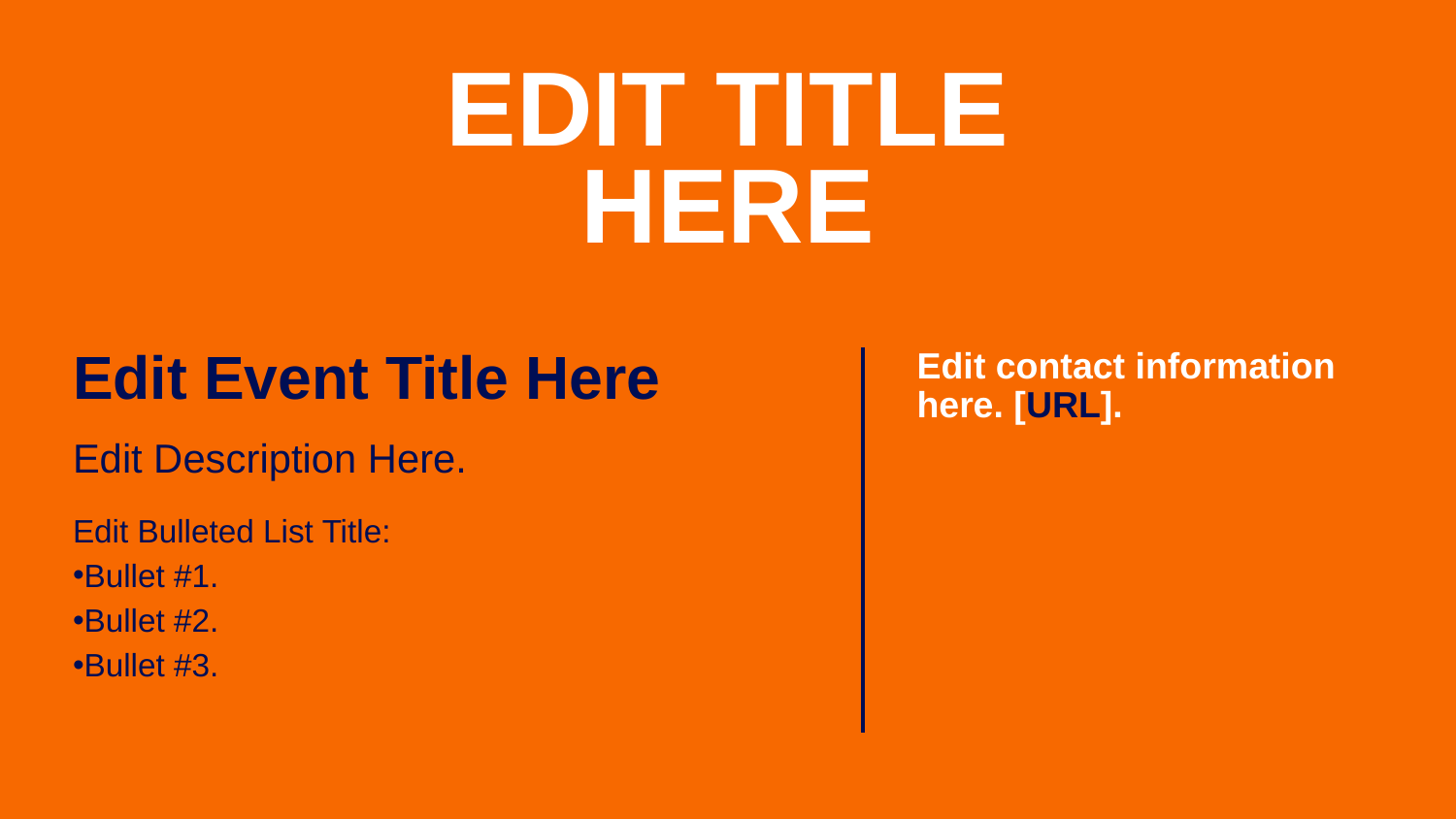

# EDIT TITLE HERE
Edit contact information here. [URL].

Edit Event Title Here
Edit Description Here.
Edit Bulleted List Title:
Bullet #1.
Bullet #2.
Bullet #3.